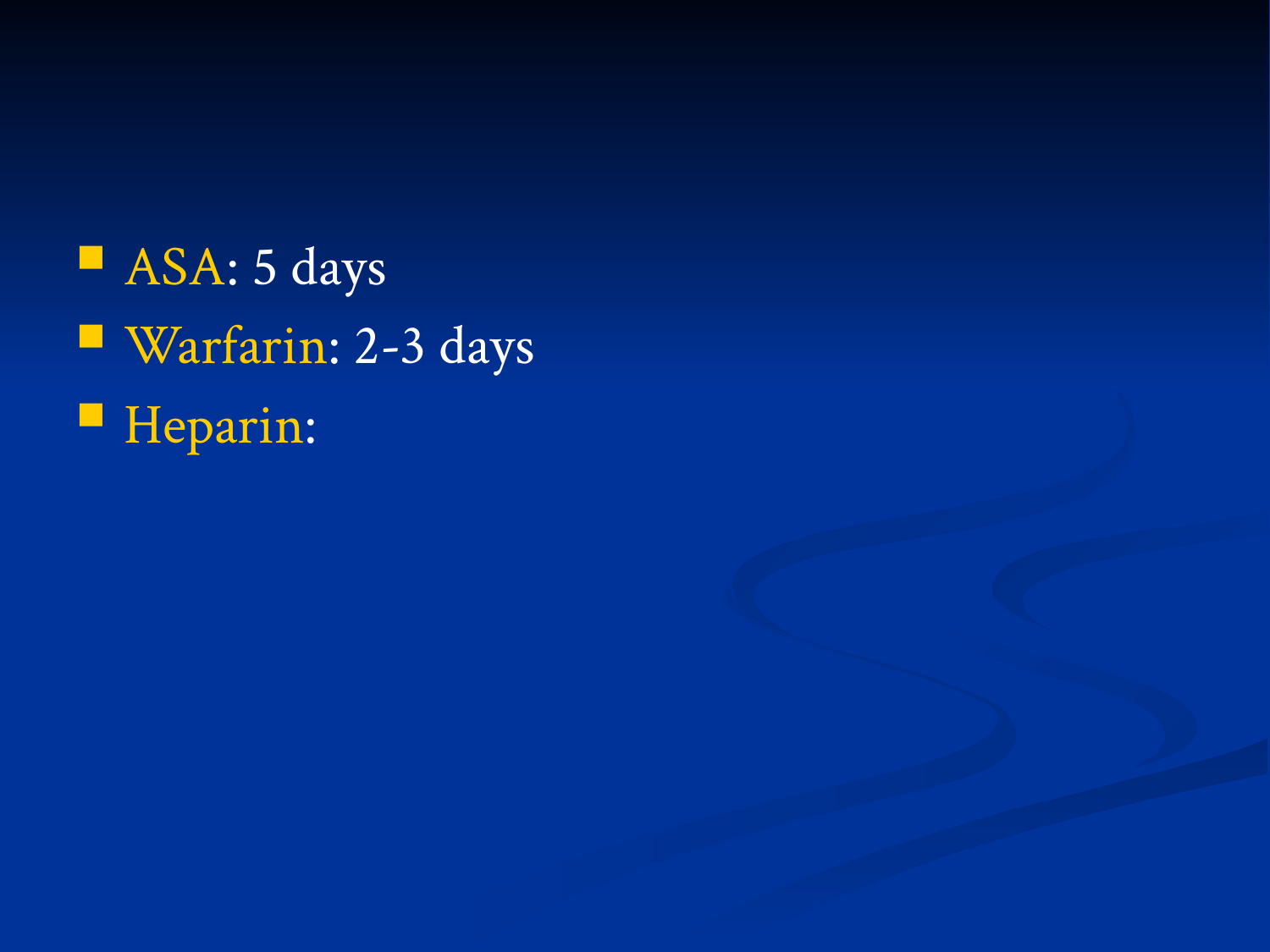

#
ASA: 5 days
Warfarin: 2-3 days
Heparin: